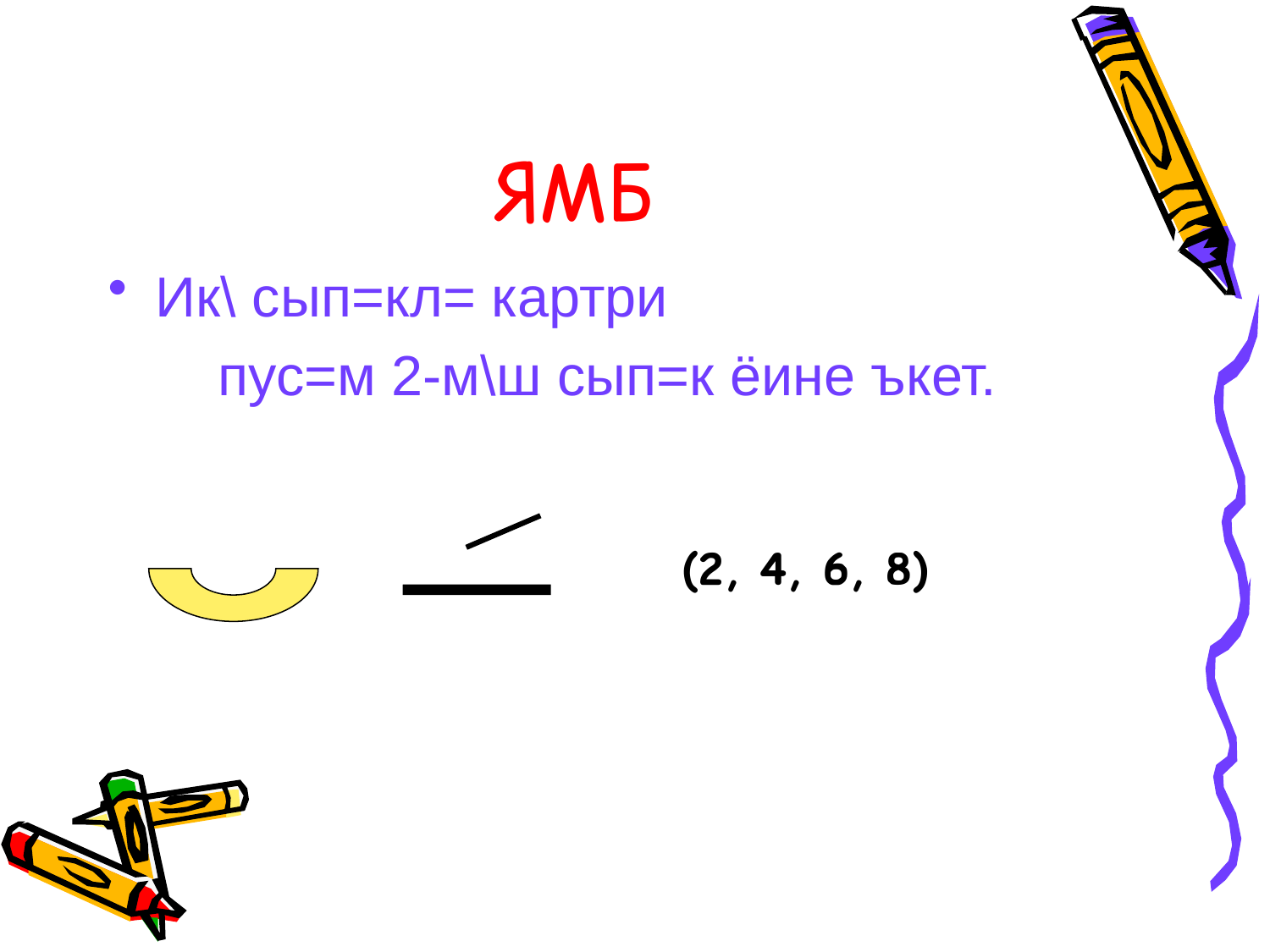

# ЯМБ
Ик\ сып=кл= картри
       пус=м 2-м\ш сып=к ёине ъкет.

(2, 4, 6, 8)